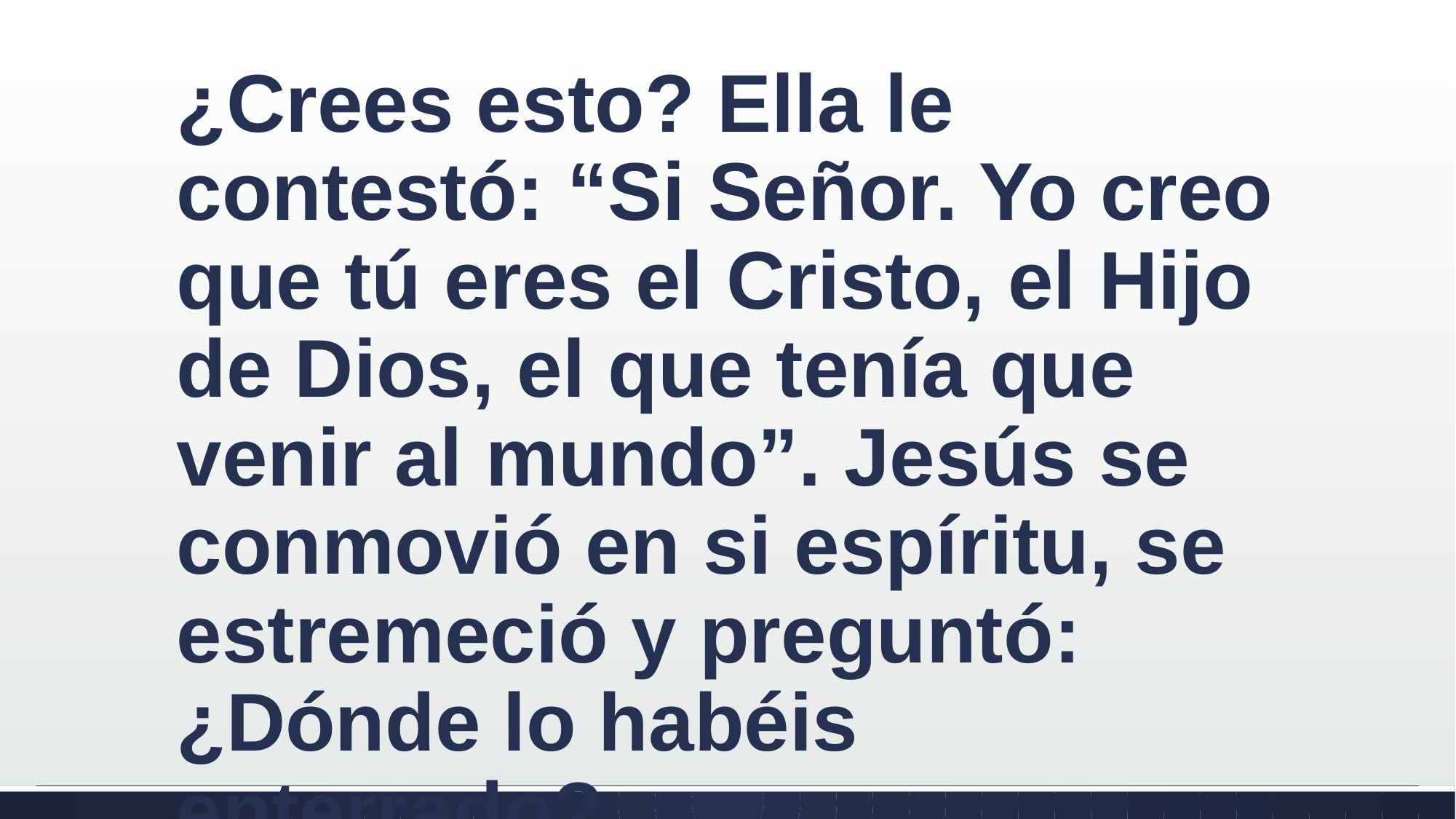

#
¿Crees esto? Ella le contestó: “Si Señor. Yo creo que tú eres el Cristo, el Hijo de Dios, el que tenía que venir al mundo”. Jesús se conmovió en si espíritu, se estremeció y preguntó: ¿Dónde lo habéis enterrado?